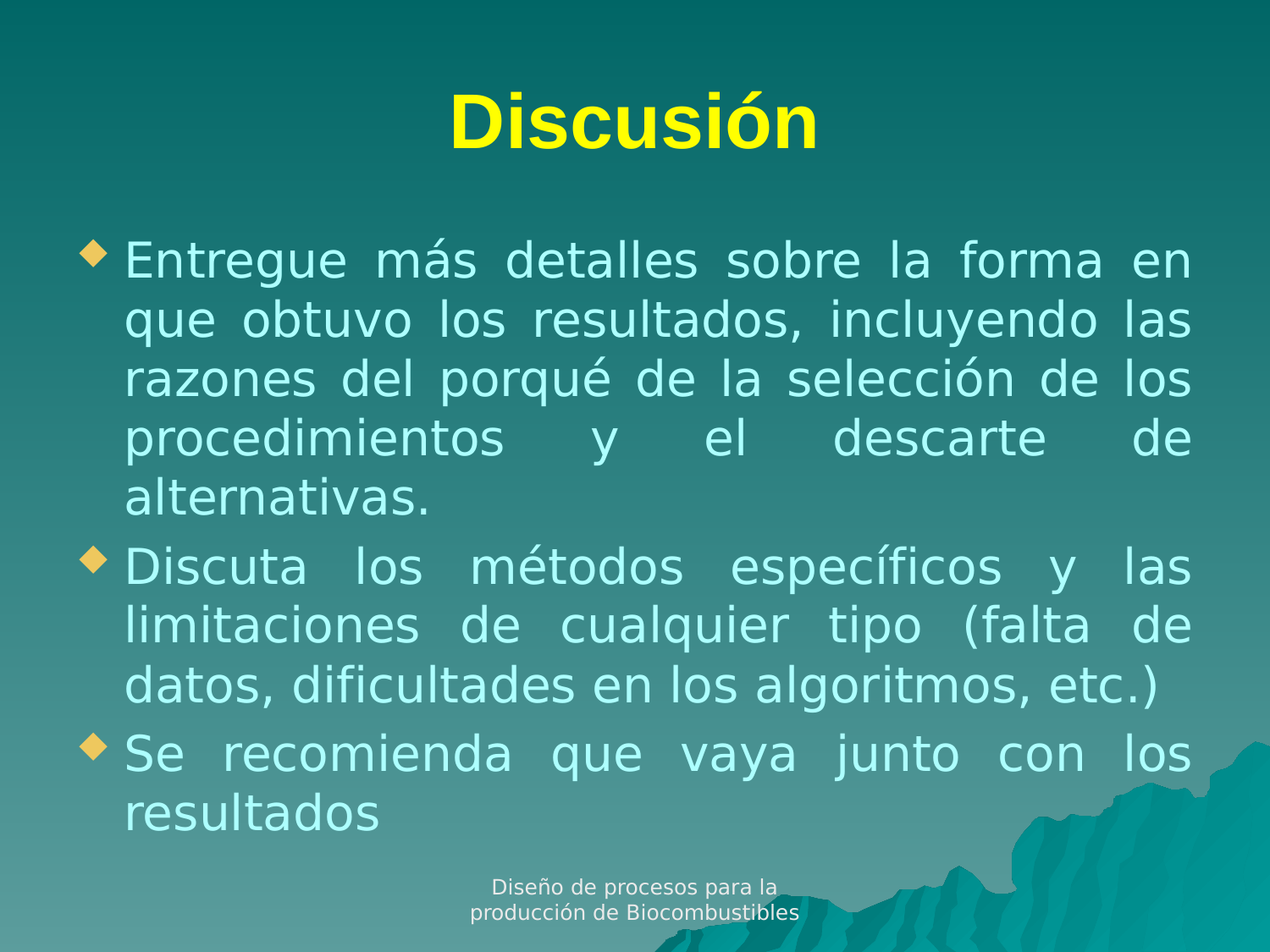

# Discusión
Entregue más detalles sobre la forma en que obtuvo los resultados, incluyendo las razones del porqué de la selección de los procedimientos y el descarte de alternativas.
Discuta los métodos específicos y las limitaciones de cualquier tipo (falta de datos, dificultades en los algoritmos, etc.)
Se recomienda que vaya junto con los resultados
Diseño de procesos para la producción de Biocombustibles